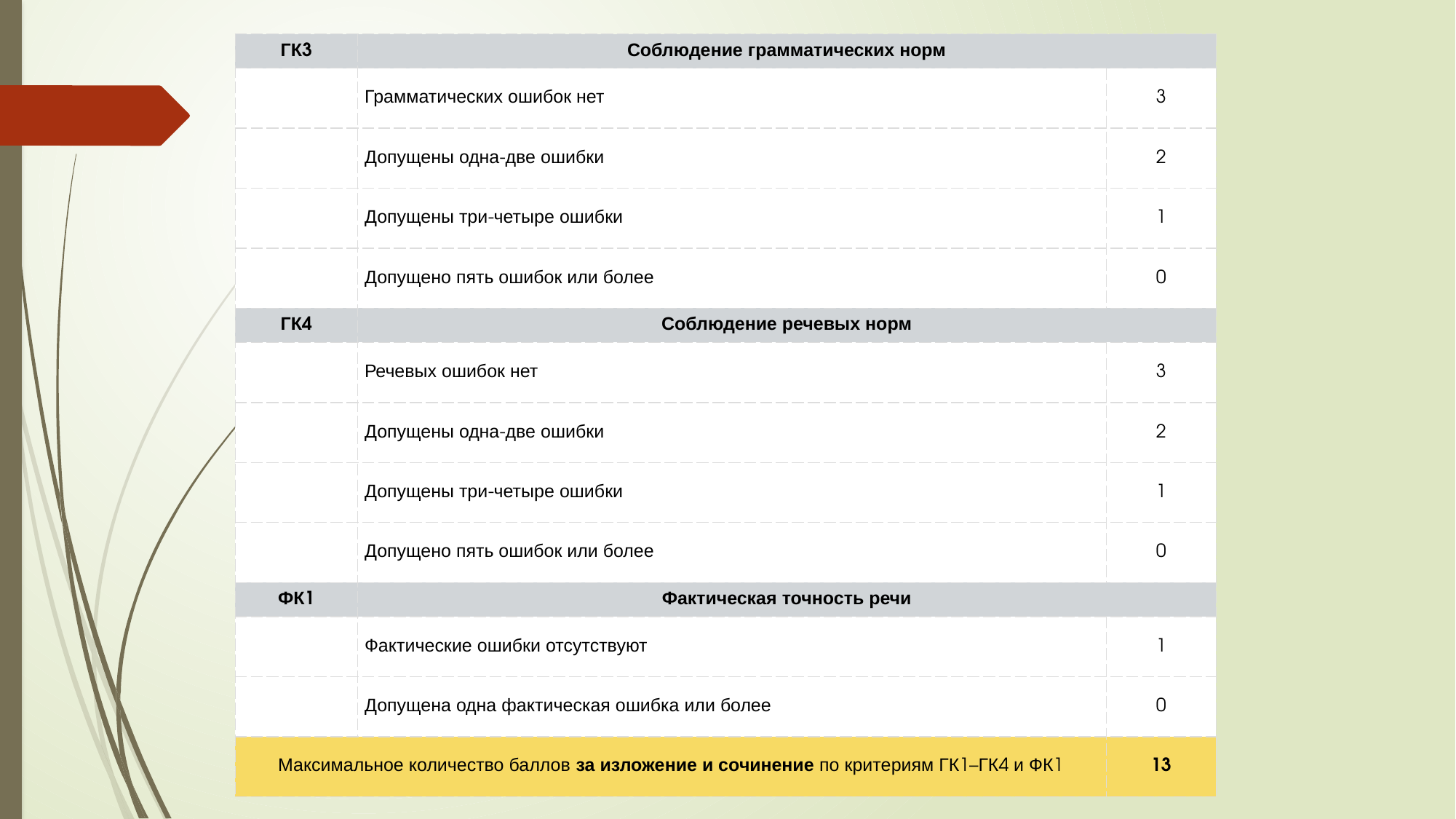

| ГК3 | Соблюдение грамматических норм |  |
| --- | --- | --- |
|  | Грамматических ошибок нет | 3 |
|  | Допущены одна-две ошибки | 2 |
|  | Допущены три-четыре ошибки | 1 |
|  | Допущено пять ошибок или более | 0 |
| ГК4 | Соблюдение речевых норм |  |
|  | Речевых ошибок нет | 3 |
|  | Допущены одна-две ошибки | 2 |
|  | Допущены три-четыре ошибки | 1 |
|  | Допущено пять ошибок или более | 0 |
| ФК1 | Фактическая точность речи |  |
|  | Фактические ошибки отсутствуют | 1 |
|  | Допущена одна фактическая ошибка или более | 0 |
| Максимальное количество баллов за изложение и сочинение по критериям ГК1–ГК4 и ФК1 |  | 13 |
#